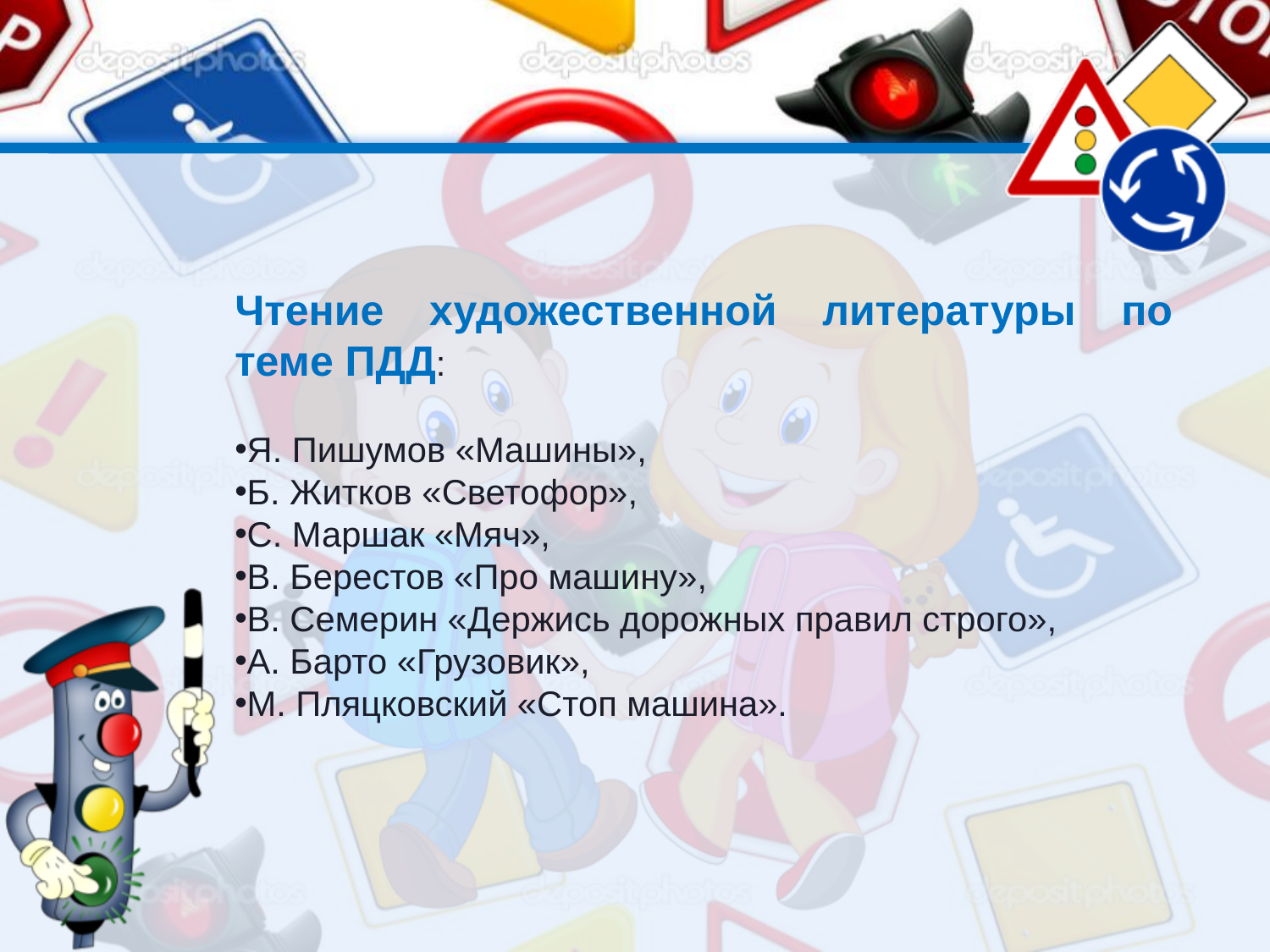

Чтение художественной литературы по теме ПДД:

Я. Пишумов «Машины»,
Б. Житков «Светофор»,
С. Маршак «Мяч»,
В. Берестов «Про машину»,
В. Семерин «Держись дорожных правил строго»,
А. Барто «Грузовик»,
М. Пляцковский «Стоп машина».